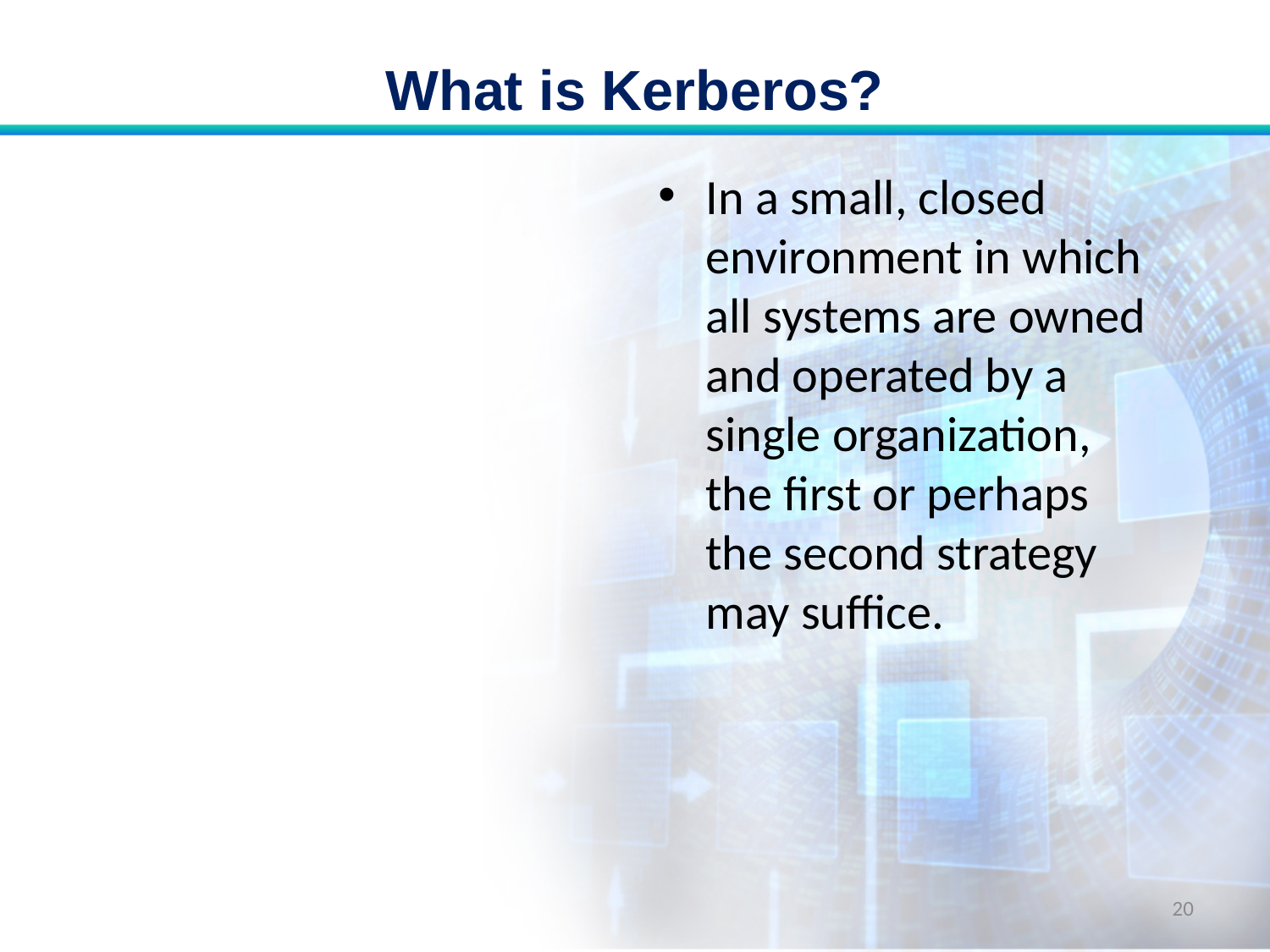

# What is Kerberos?
In a small, closed environment in which all systems are owned and operated by a single organization, the first or perhaps the second strategy may suffice.
20